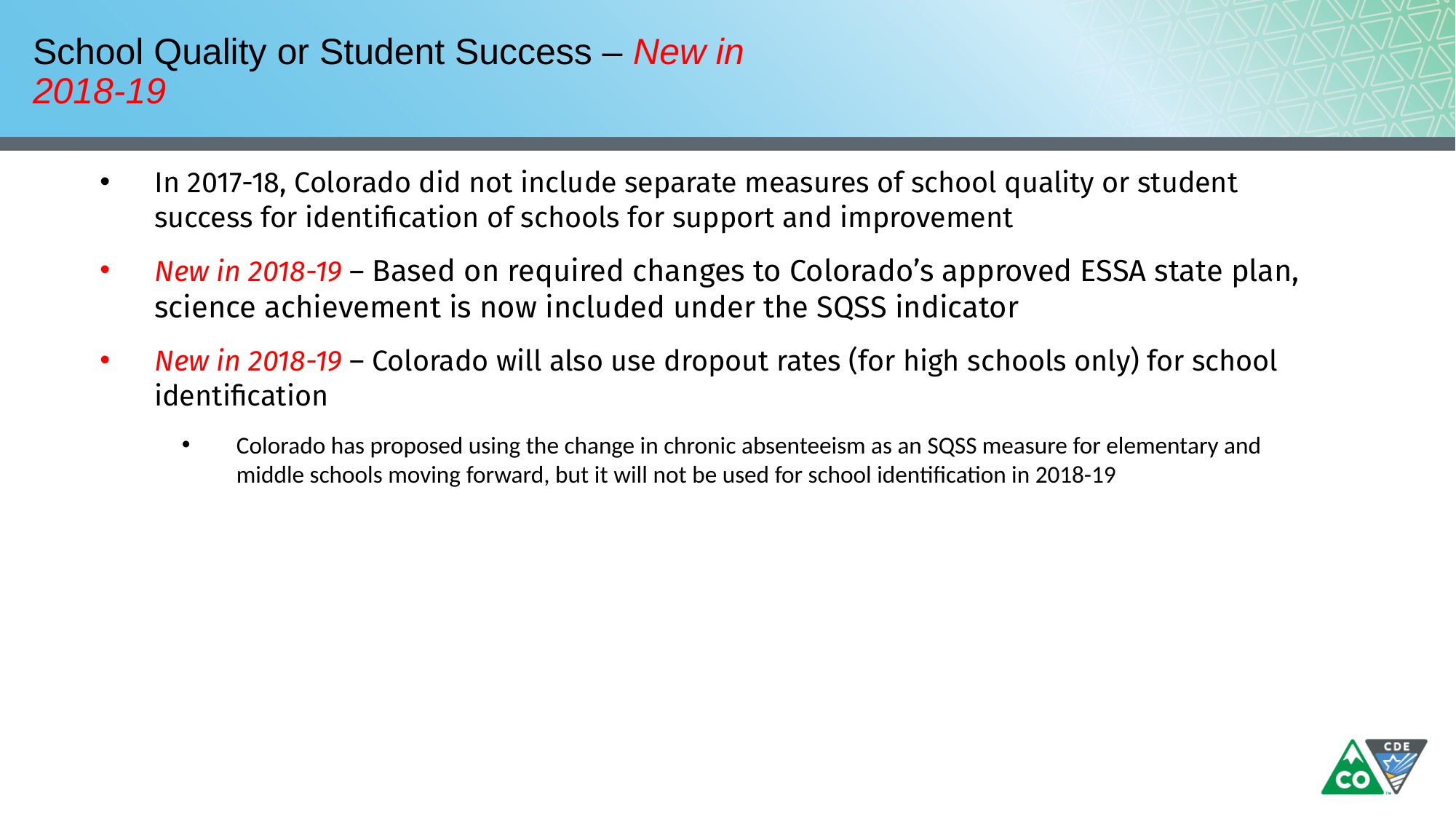

# School Quality or Student Success – New in 2018-19
In 2017-18, Colorado did not include separate measures of school quality or student success for identification of schools for support and improvement
New in 2018-19 – Based on required changes to Colorado’s approved ESSA state plan, science achievement is now included under the SQSS indicator
New in 2018-19 – Colorado will also use dropout rates (for high schools only) for school identification
Colorado has proposed using the change in chronic absenteeism as an SQSS measure for elementary and middle schools moving forward, but it will not be used for school identification in 2018-19